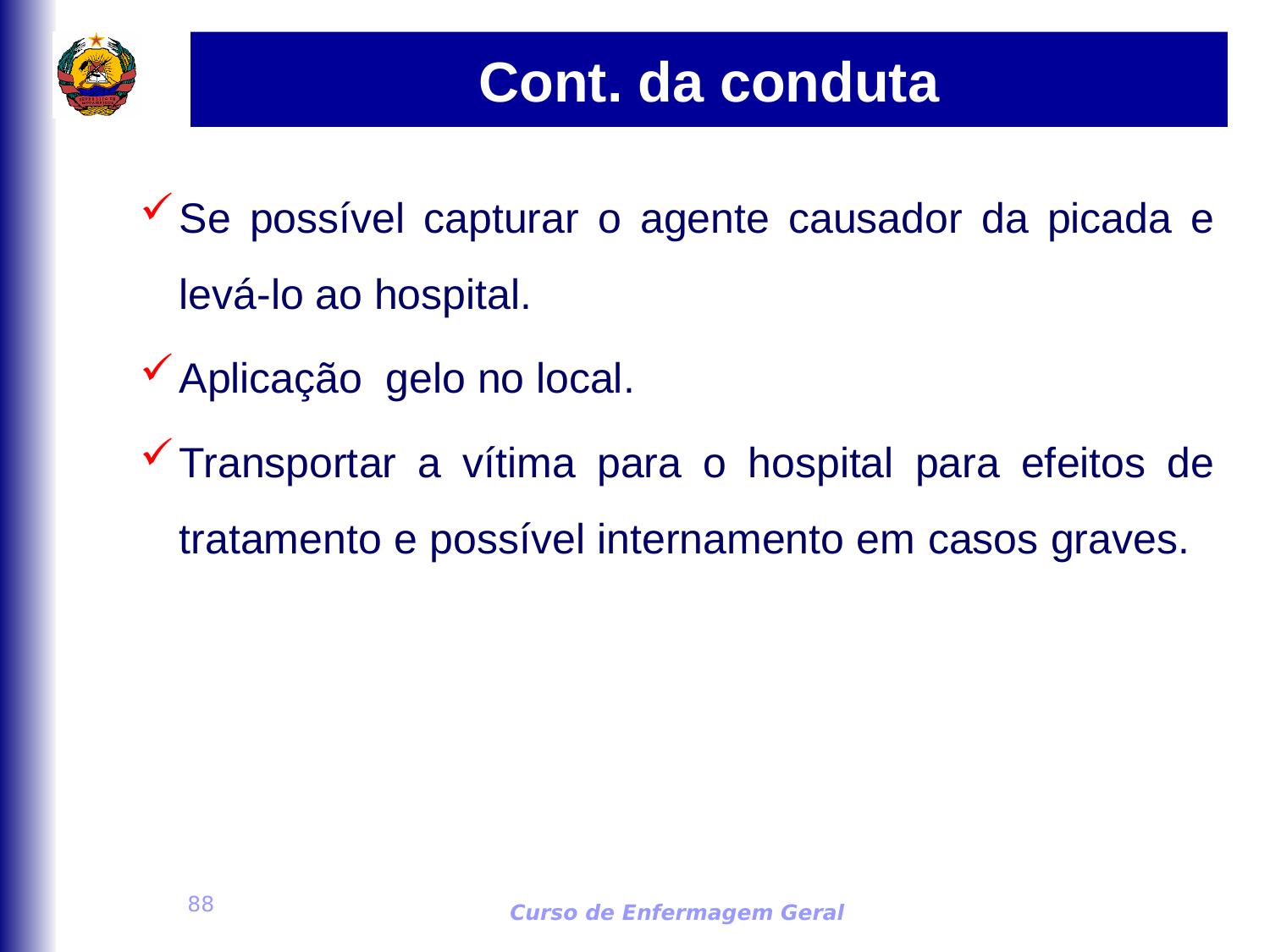

# Cont. da conduta
Se possível capturar o agente causador da picada e levá-lo ao hospital.
Aplicação  gelo no local.
Transportar a vítima para o hospital para efeitos de tratamento e possível internamento em casos graves.
88
Curso de Enfermagem Geral